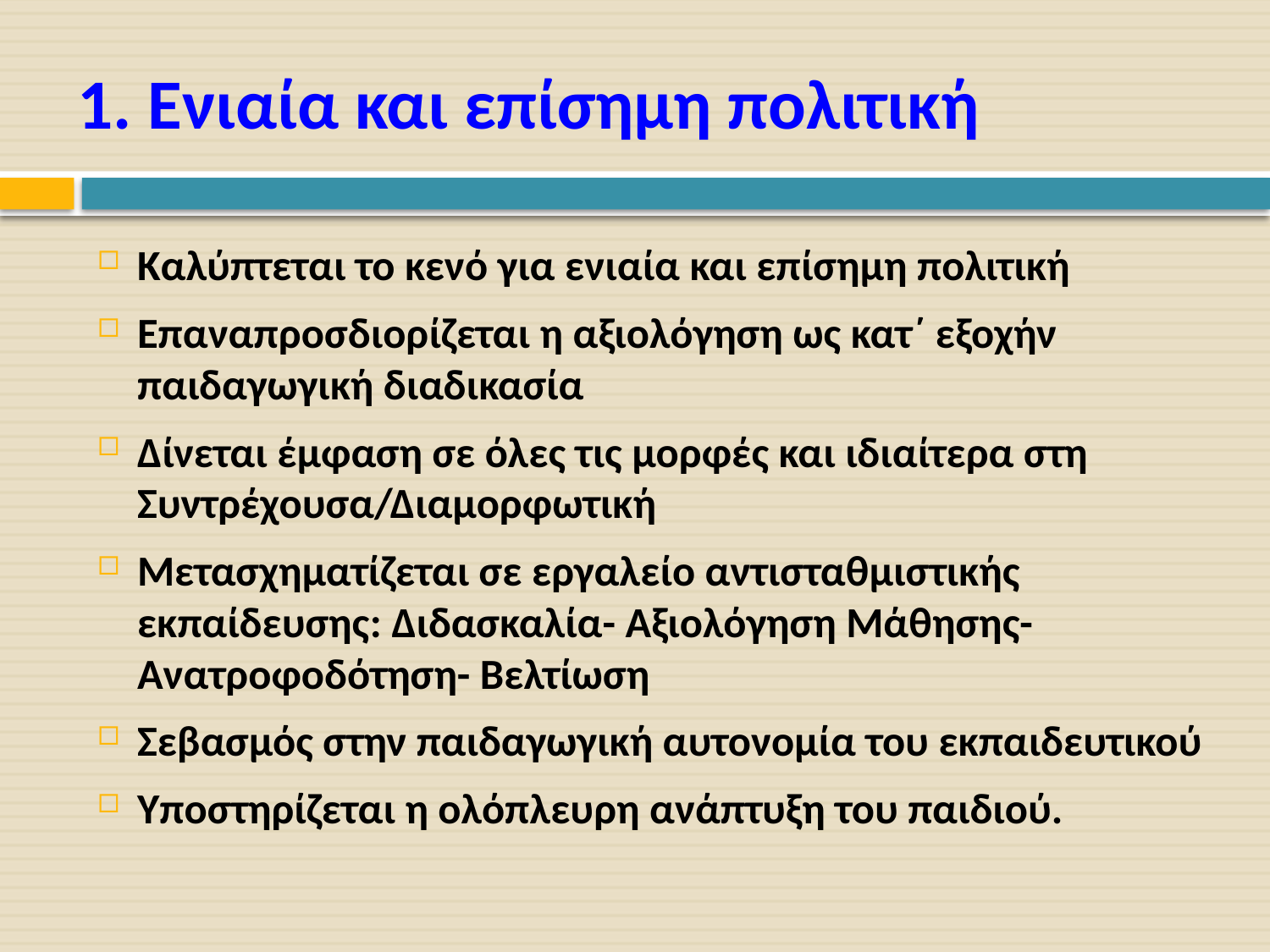

# 1. Ενιαία και επίσημη πολιτική
Καλύπτεται το κενό για ενιαία και επίσημη πολιτική
Επαναπροσδιορίζεται η αξιολόγηση ως κατ΄ εξοχήν παιδαγωγική διαδικασία
Δίνεται έμφαση σε όλες τις μορφές και ιδιαίτερα στη Συντρέχουσα/Διαμορφωτική
Μετασχηματίζεται σε εργαλείο αντισταθμιστικής εκπαίδευσης: Διδασκαλία- Αξιολόγηση Μάθησης- Ανατροφοδότηση- Βελτίωση
Σεβασμός στην παιδαγωγική αυτονομία του εκπαιδευτικού
Υποστηρίζεται η ολόπλευρη ανάπτυξη του παιδιού.